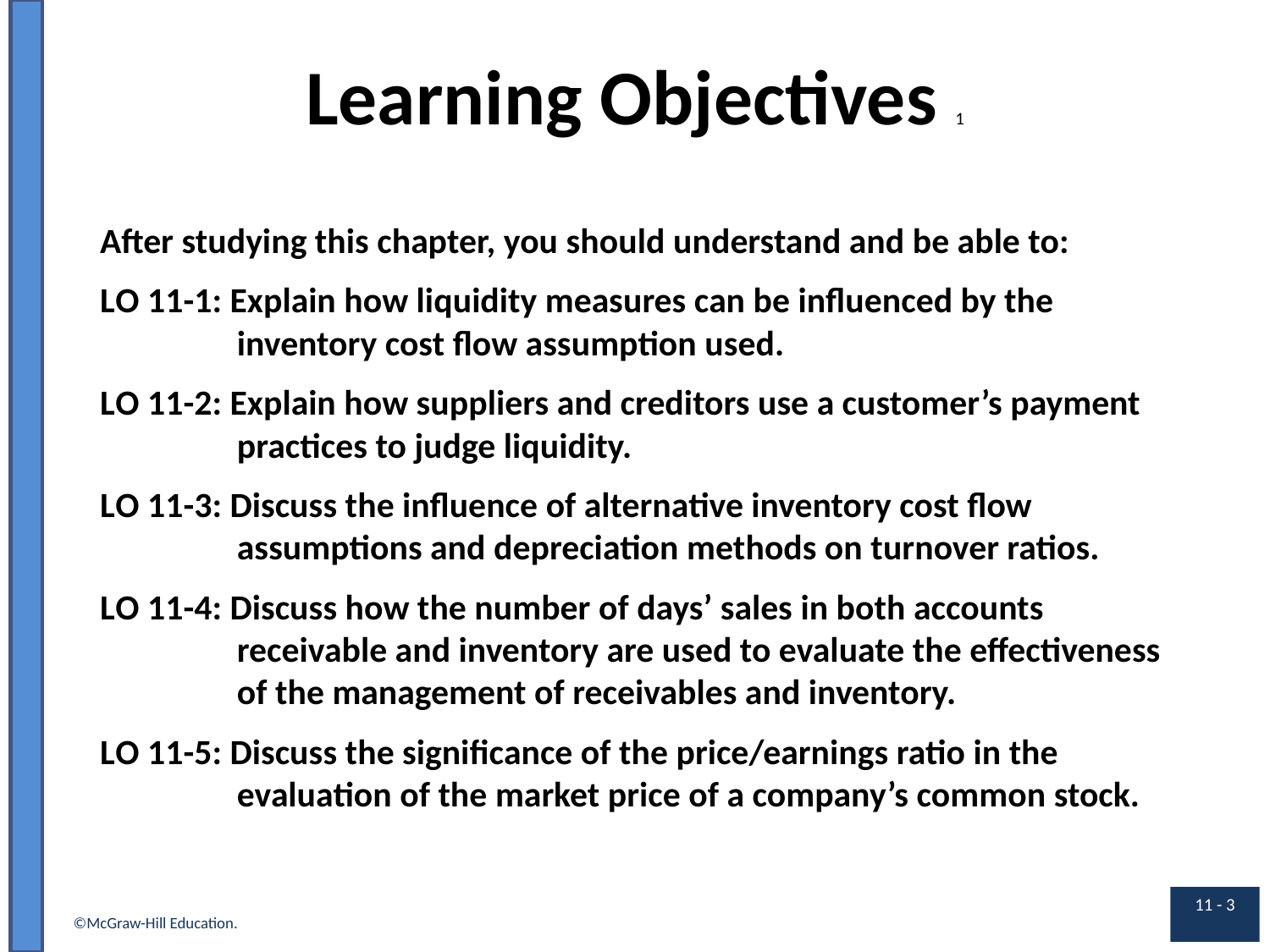

# Learning Objectives 1
After studying this chapter, you should understand and be able to:
L O 11-1: Explain how liquidity measures can be influenced by the inventory cost flow assumption used.
L O 11-2: Explain how suppliers and creditors use a customer’s payment practices to judge liquidity.
L O 11-3: Discuss the influence of alternative inventory cost flow assumptions and depreciation methods on turnover ratios.
L O 11-4: Discuss how the number of days’ sales in both accounts receivable and inventory are used to evaluate the effectiveness of the management of receivables and inventory.
L O 11-5: Discuss the significance of the price/earnings ratio in the evaluation of the market price of a company’s common stock.